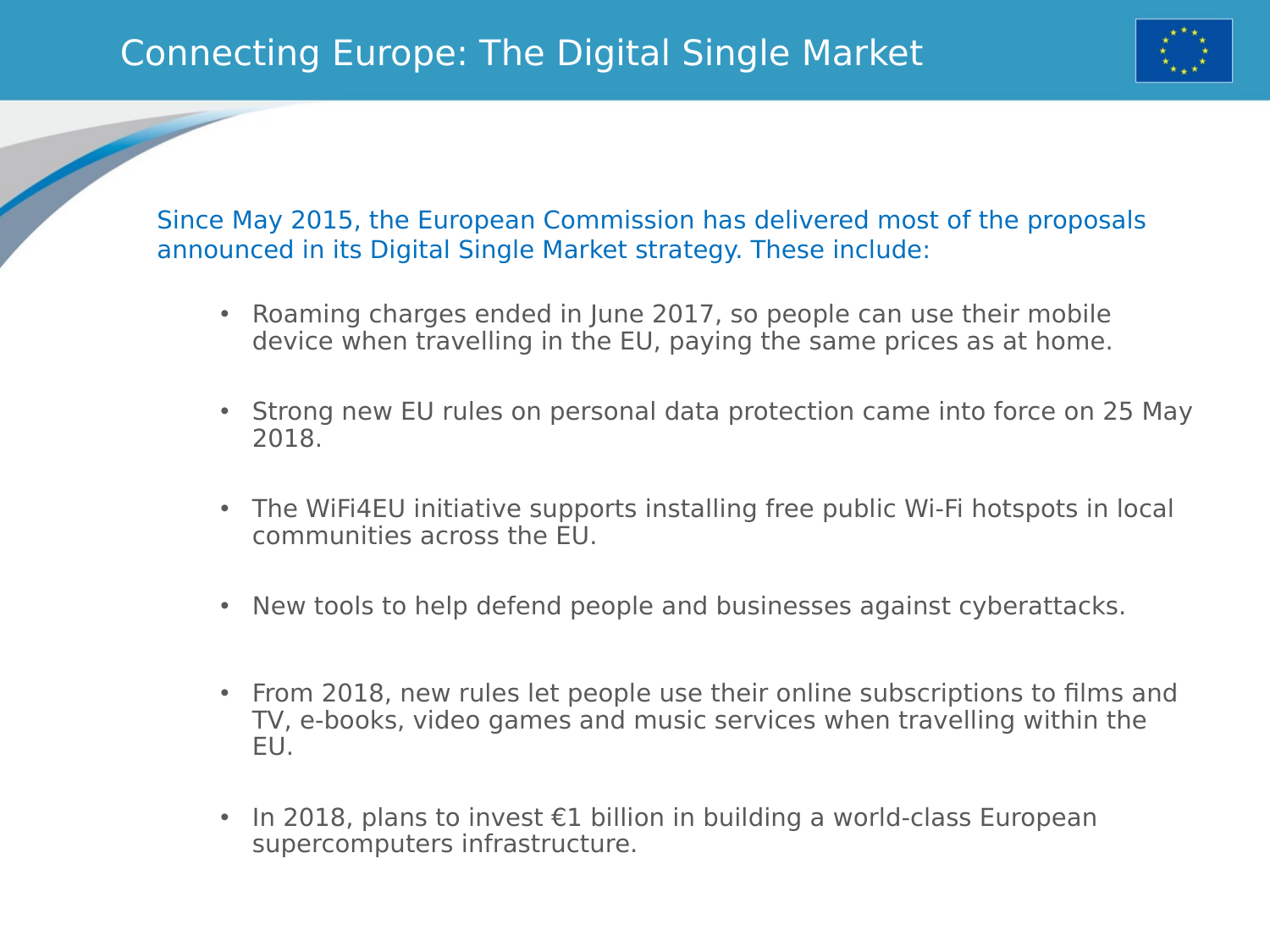

# Connecting Europe: The Digital Single Market
Since May 2015, the European Commission has delivered most of the proposals announced in its Digital Single Market strategy. These include:
Roaming charges ended in June 2017, so people can use their mobile device when travelling in the EU, paying the same prices as at home.

Strong new EU rules on personal data protection came into force on 25 May 2018.

The WiFi4EU initiative supports installing free public Wi-Fi hotspots in local communities across the EU.

New tools to help defend people and businesses against cyberattacks.

From 2018, new rules let people use their online subscriptions to films and TV, e-books, video games and music services when travelling within the EU.

In 2018, plans to invest €1 billion in building a world-class European supercomputers infrastructure.